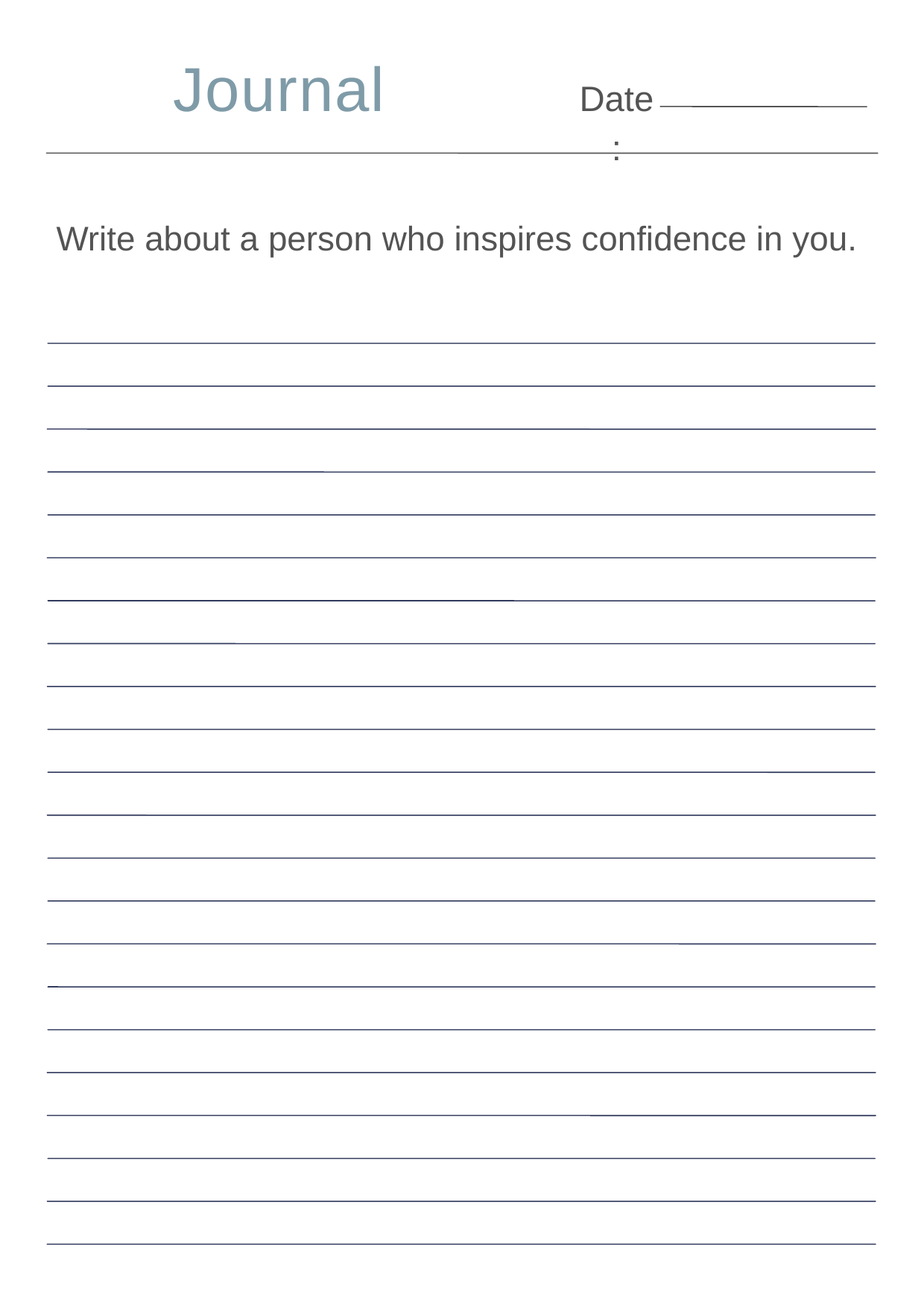

Journal
Date:

Write about a person who inspires confidence in you.